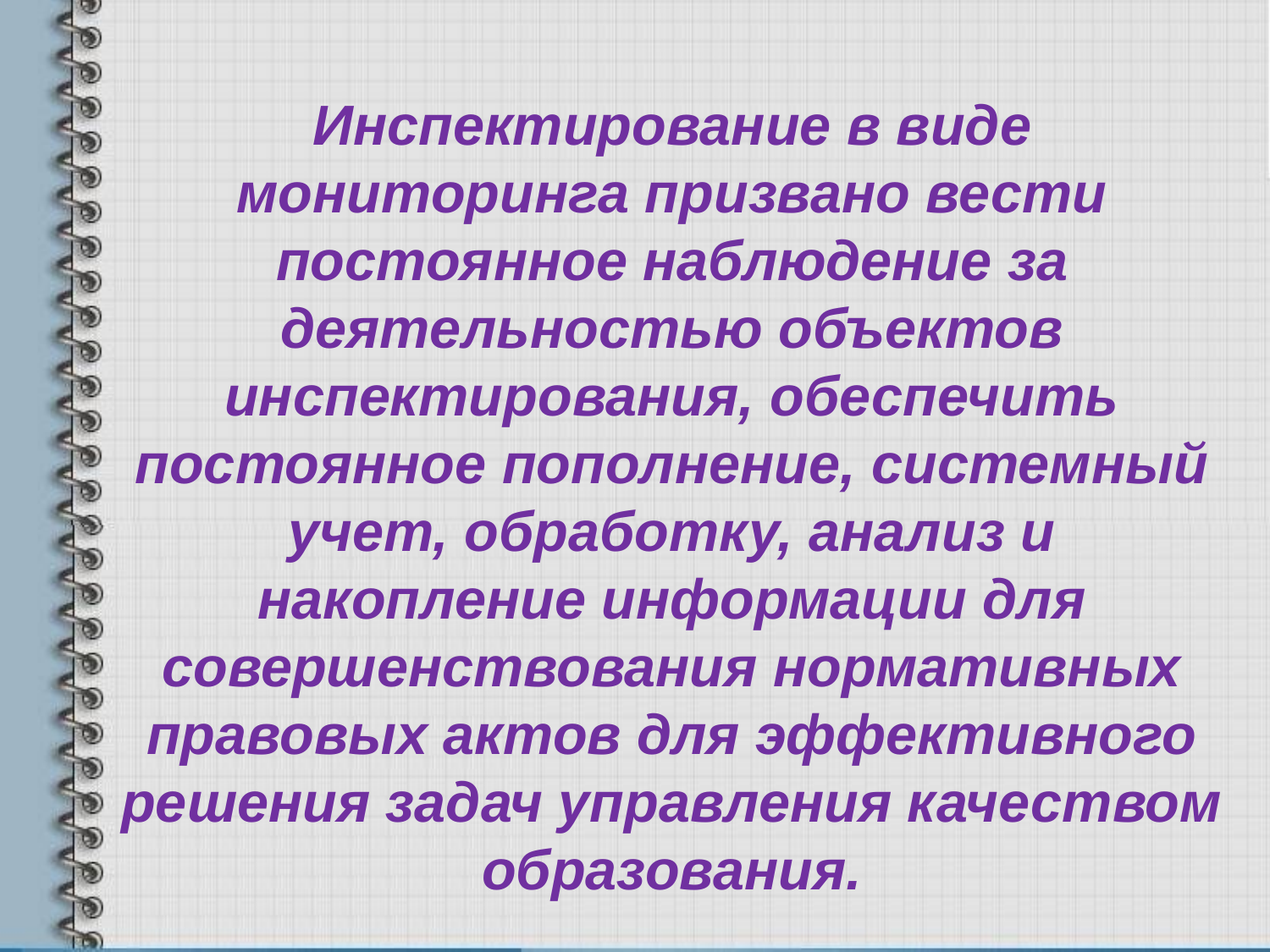

# Инспектирование в виде мониторинга призвано вести постоянное наблюдение за деятельностью объектов инспектирования, обеспечить постоянное пополнение, системный учет, обработку, анализ и накопление информации для совершенствования нормативных правовых актов для эффективного решения задач управления качеством образования.